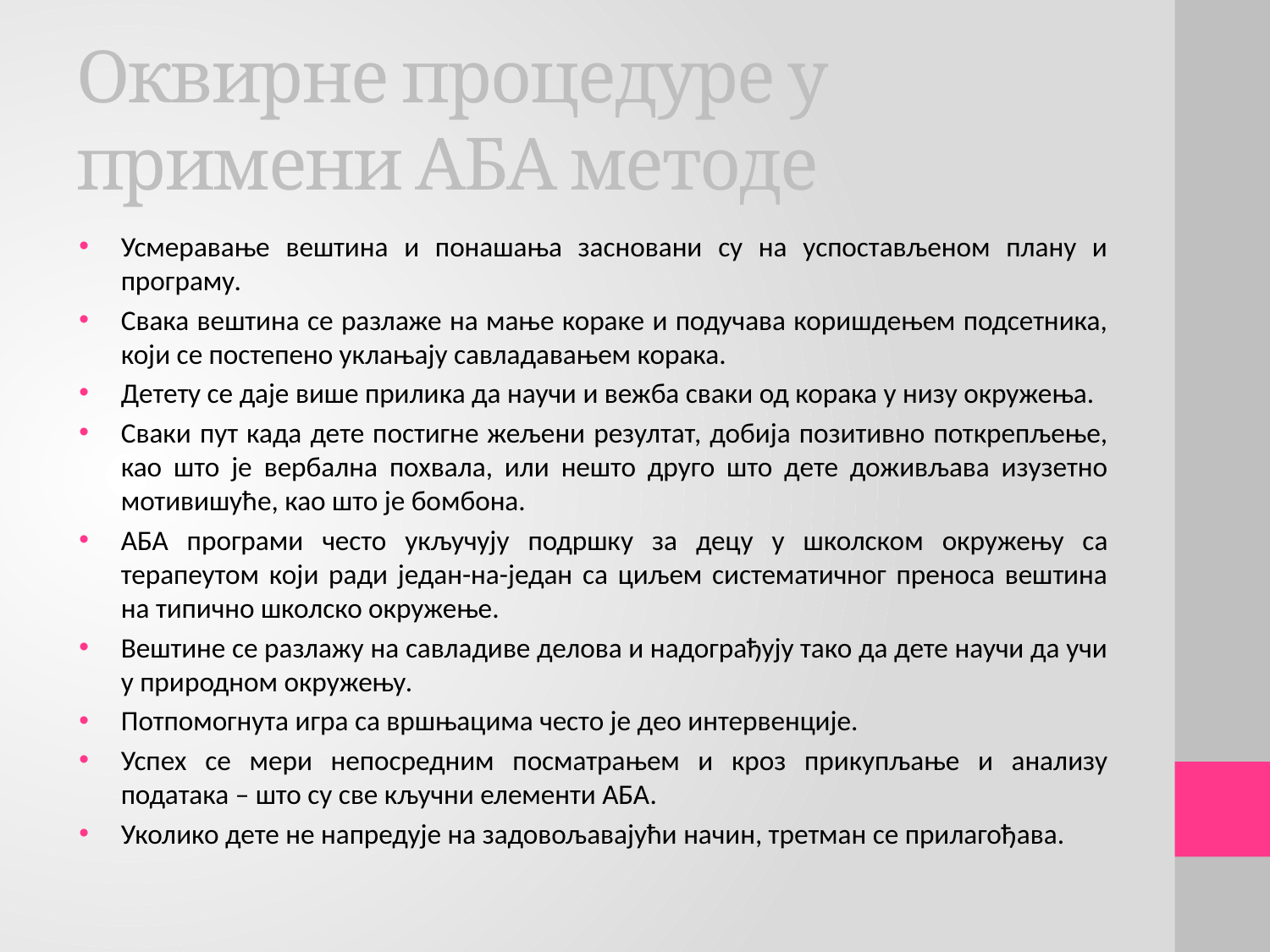

# Оквирне процедуре у примени АБА методе
Усмеравање вештина и понашања засновани су на успостављеном плану и програму.
Свака вештина се разлаже на мање кораке и подучава коришдењем подсетника, који се постепено уклањају савладавањем корака.
Детету се даје више прилика да научи и вежба сваки од корака у низу окружења.
Сваки пут када дете постигне жељени резултат, добија позитивно поткрепљење, као што је вербална похвала, или нешто друго што дете доживљава изузетно мотивишуће, као што је бомбона.
АБА програми често укључују подршку за децу у школском окружењу са терапеутом који ради један-на-један са циљем систематичног преноса вештина на типично школско окружење.
Вештине се разлажу на савладиве делова и надограђују тако да дете научи да учи у природном окружењу.
Потпомогнута игра са вршњацима често је део интервенције.
Успех се мери непосредним посматрањем и кроз прикупљање и анализу података – што су све кључни елементи АБА.
Уколико дете не напредује на задовољавајући начин, третман се прилагођава.